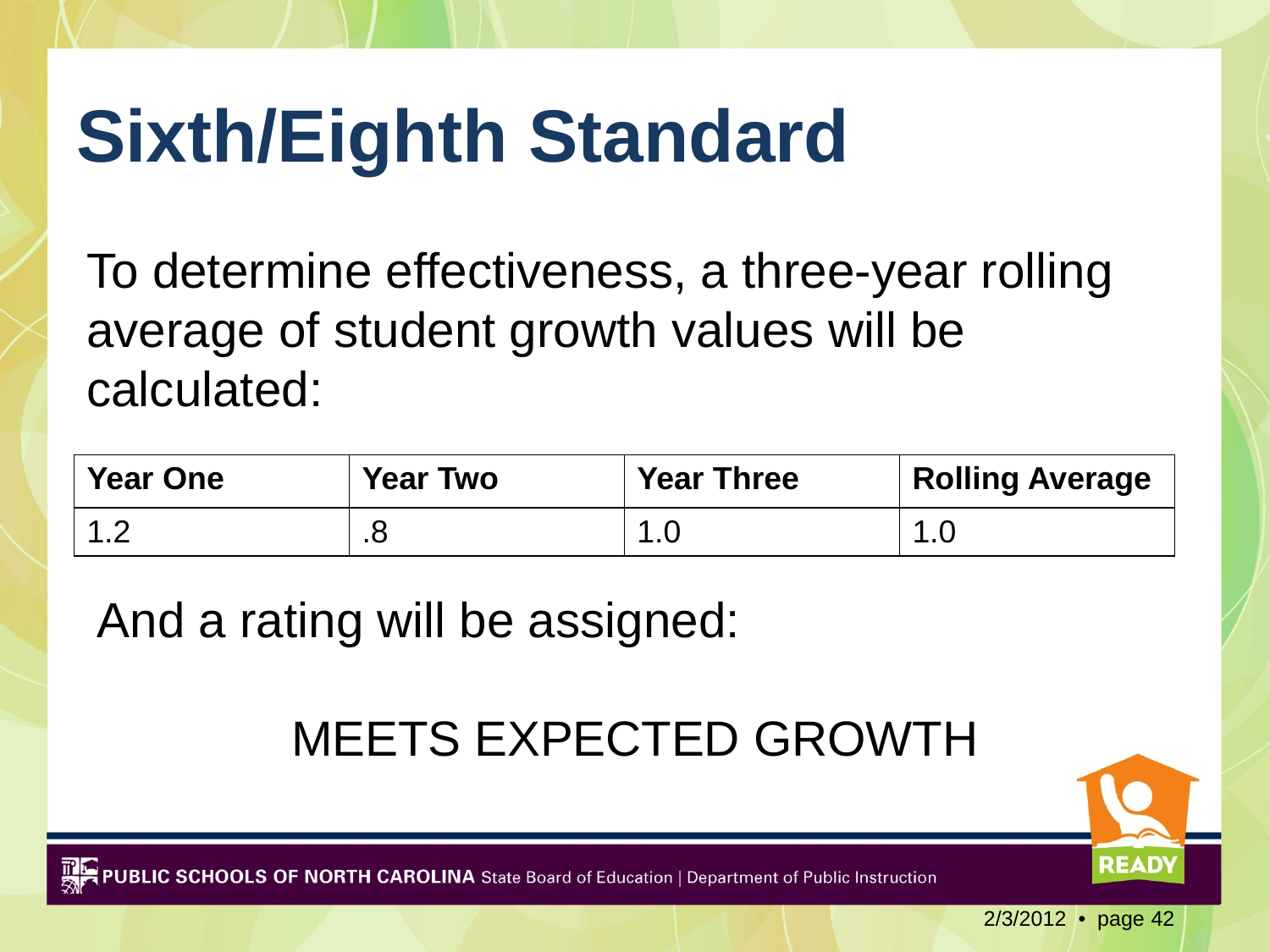

# Sixth/Eighth Standard
To determine effectiveness, a three-year rolling average of student growth values will be calculated:

| Year One | Year Two | Year Three | Rolling Average |
| --- | --- | --- | --- |
| 1.2 | .8 | 1.0 | 1.0 |
And a rating will be assigned:

MEETS EXPECTED GROWTH
2/3/2012  •  page 42